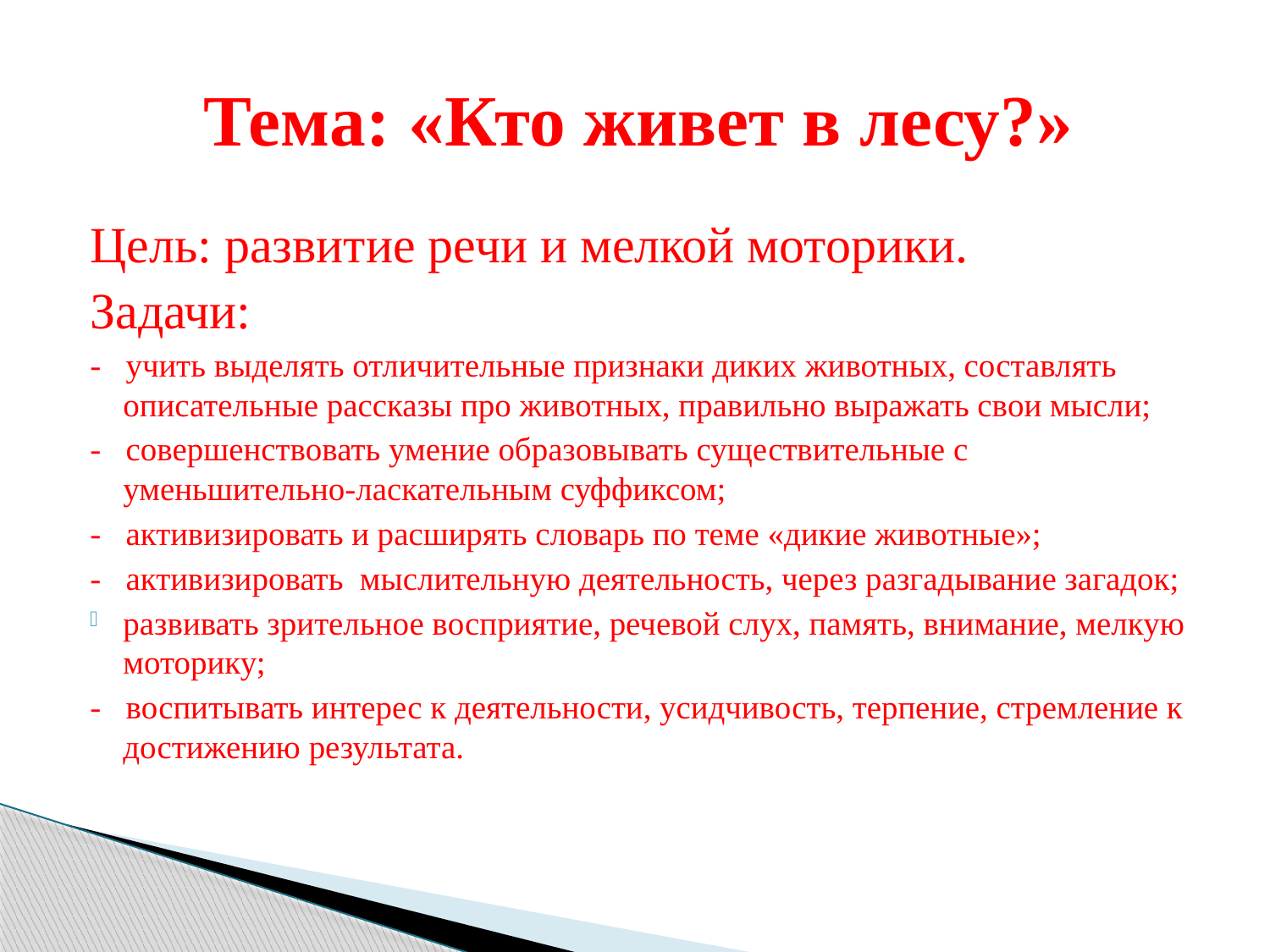

# Тема: «Кто живет в лесу?»
Цель: развитие речи и мелкой моторики.
Задачи:
-   учить выделять отличительные признаки диких животных, составлять описательные рассказы про животных, правильно выражать свои мысли;
-   совершенствовать умение образовывать существительные с уменьшительно-ласкательным суффиксом;
-   активизировать и расширять словарь по теме «дикие животные»;
-   активизировать  мыслительную деятельность, через разгадывание загадок;
развивать зрительное восприятие, речевой слух, память, внимание, мелкую моторику;
-   воспитывать интерес к деятельности, усидчивость, терпение, стремление к достижению результата.